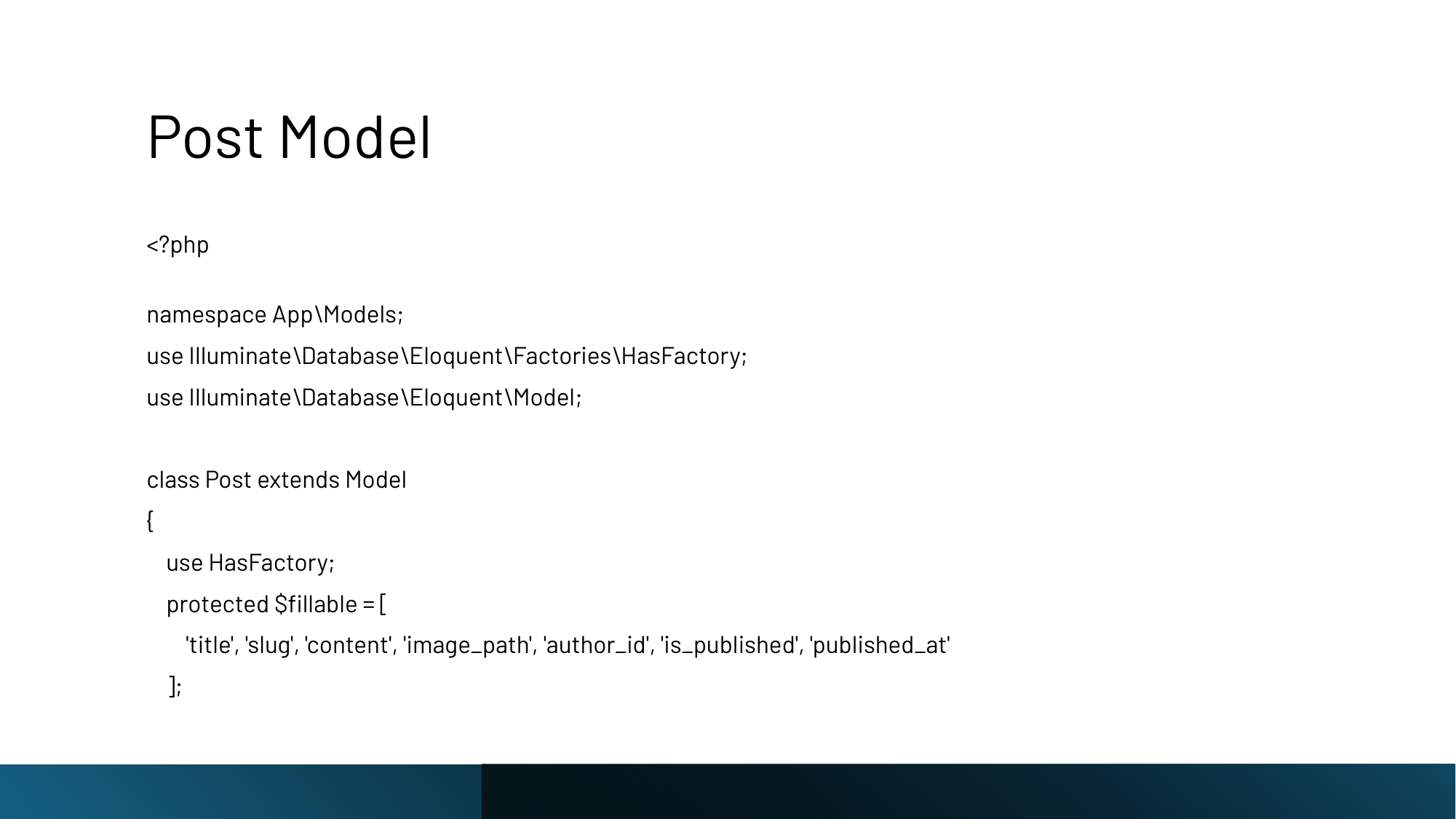

# Post Model
<?php
namespace App\Models;
use Illuminate\Database\Eloquent\Factories\HasFactory;
use Illuminate\Database\Eloquent\Model;

class Post extends Model
{
    use HasFactory;
    protected $fillable = [
        'title', 'slug', 'content', 'image_path', 'author_id', 'is_published', 'published_at'
    ];